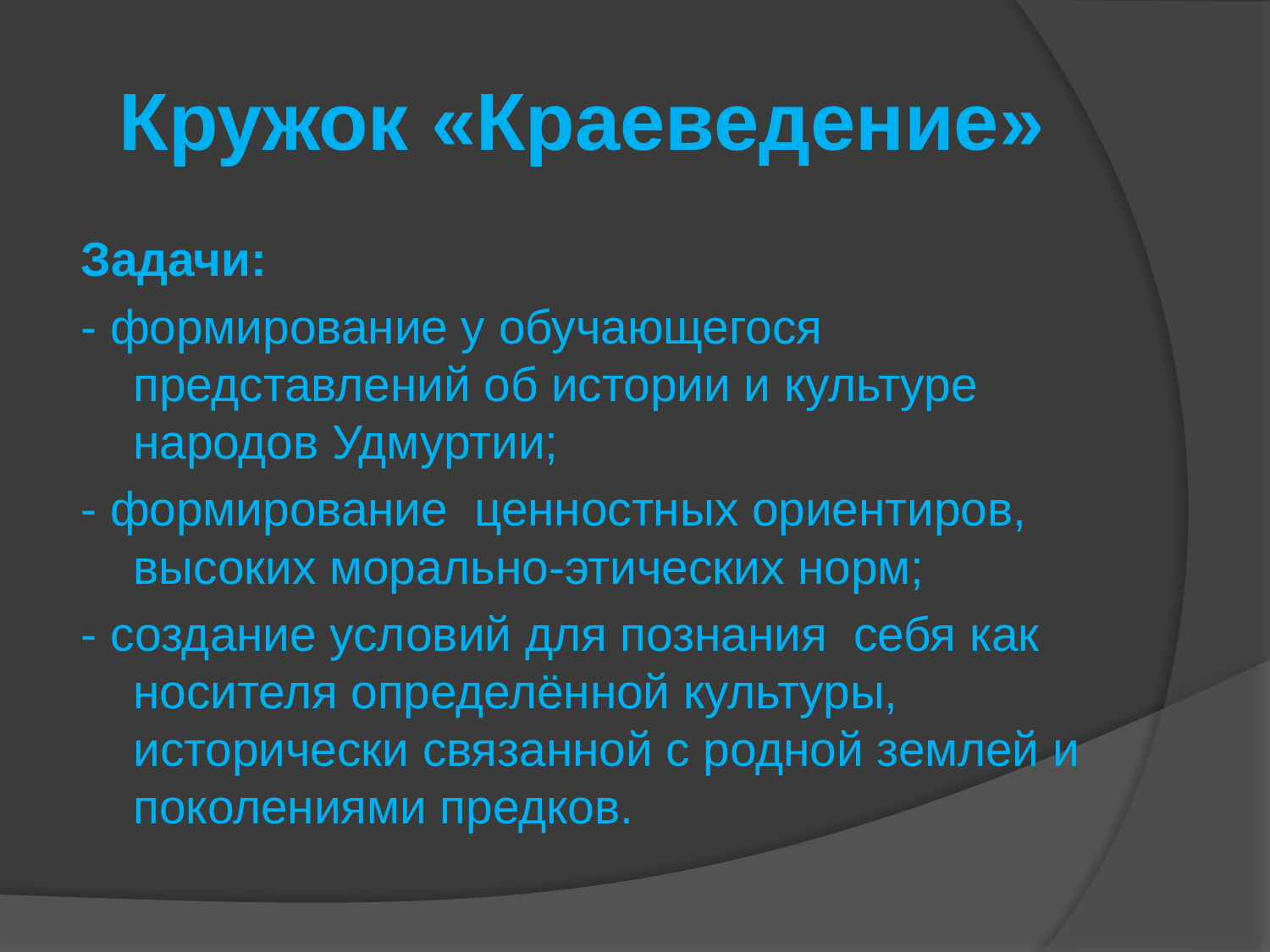

# Кружок «Краеведение»
Задачи:
- формиро­вание у обучающегося представлений об истории и культуре народов Удмуртии;
- формирование  ценностных ориентиров, высоких морально-этических норм;
- создание условий для познания  себя как носителя определённой культуры, исторически связанной с родной землей и поколениями предков.